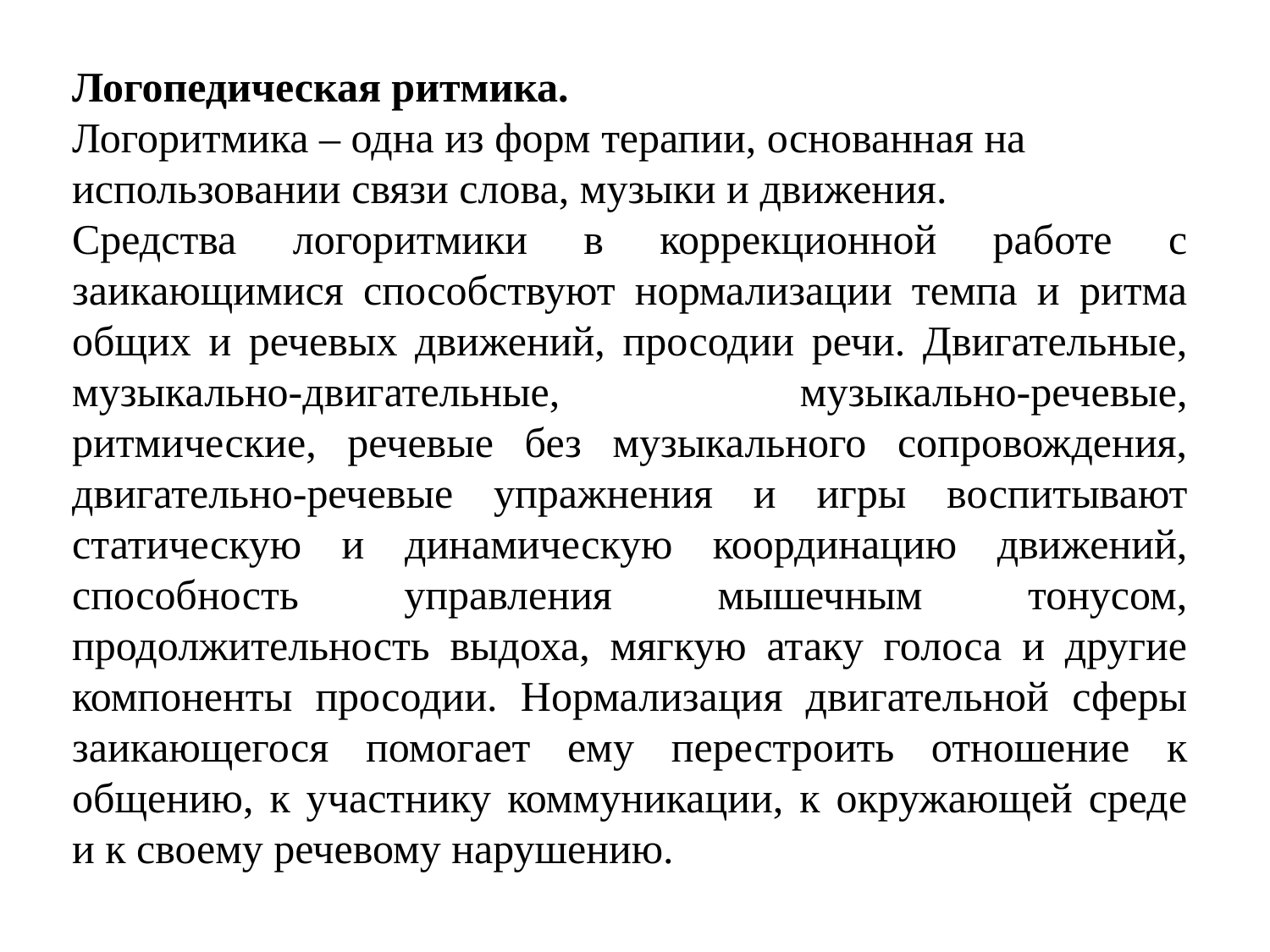

Логопедическая ритмика.
Логоритмика – одна из форм терапии, основанная на использовании связи слова, музыки и движения.
Средства логоритмики в коррекционной работе с заикающимися способствуют нормализации темпа и ритма общих и речевых движений, просодии речи. Двигательные, музыкально-двигательные, музыкально-речевые, ритмические, речевые без музыкального сопровождения, двигательно-речевые упражнения и игры воспитывают статическую и динамическую координацию движений, способность управления мышечным тонусом, продолжительность выдоха, мягкую атаку голоса и другие компоненты просодии. Нормализация двигательной сферы заикающегося помогает ему перестроить отношение к общению, к участнику коммуникации, к окружающей среде и к своему речевому нарушению.